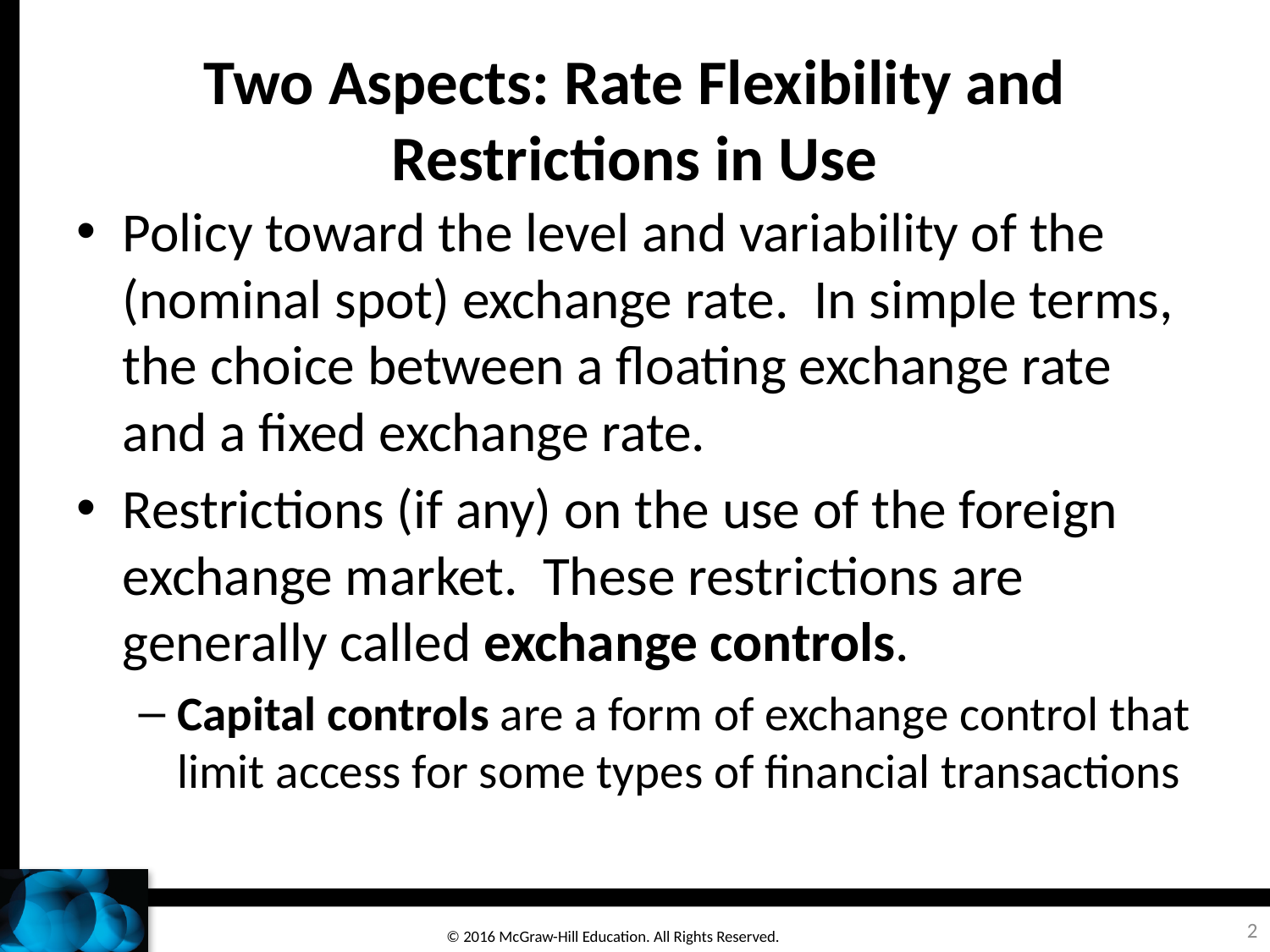

# Two Aspects: Rate Flexibility and Restrictions in Use
Policy toward the level and variability of the (nominal spot) exchange rate.  In simple terms, the choice between a floating exchange rate and a fixed exchange rate.
Restrictions (if any) on the use of the foreign exchange market.  These restrictions are generally called exchange controls.
Capital controls are a form of exchange control that limit access for some types of financial transactions

2
© 2016 McGraw-Hill Education. All Rights Reserved.